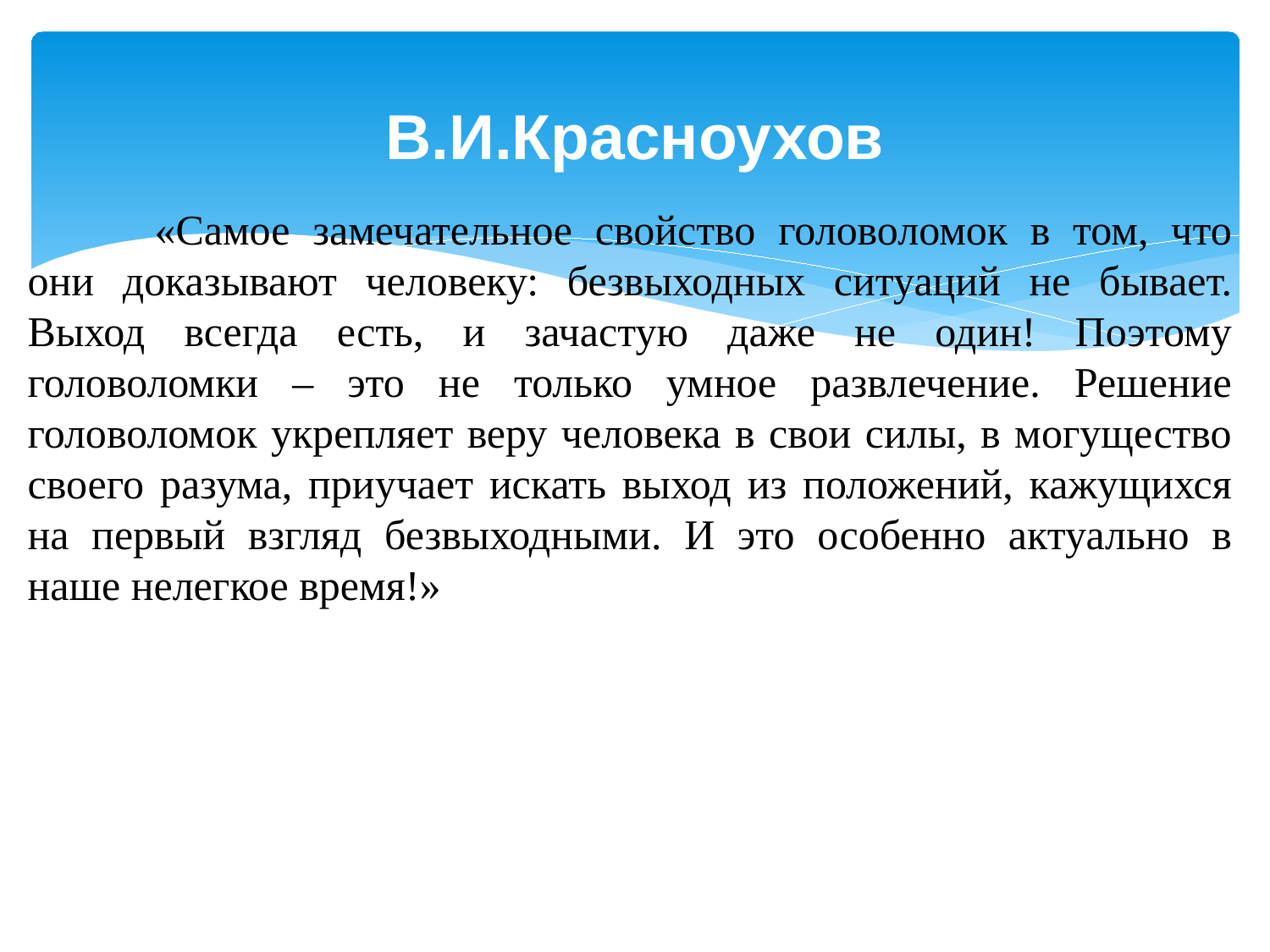

# В.И.Красноухов
	«Самое замечательное свойство головоломок в том, что они доказывают человеку: безвыходных ситуаций не бывает. Выход всегда есть, и зачастую даже не один! Поэтому головоломки – это не только умное развлечение. Решение головоломок укрепляет веру человека в свои силы, в могущество своего разума, приучает искать выход из положений, кажущихся на первый взгляд безвыходными. И это особенно актуально в наше нелегкое время!»